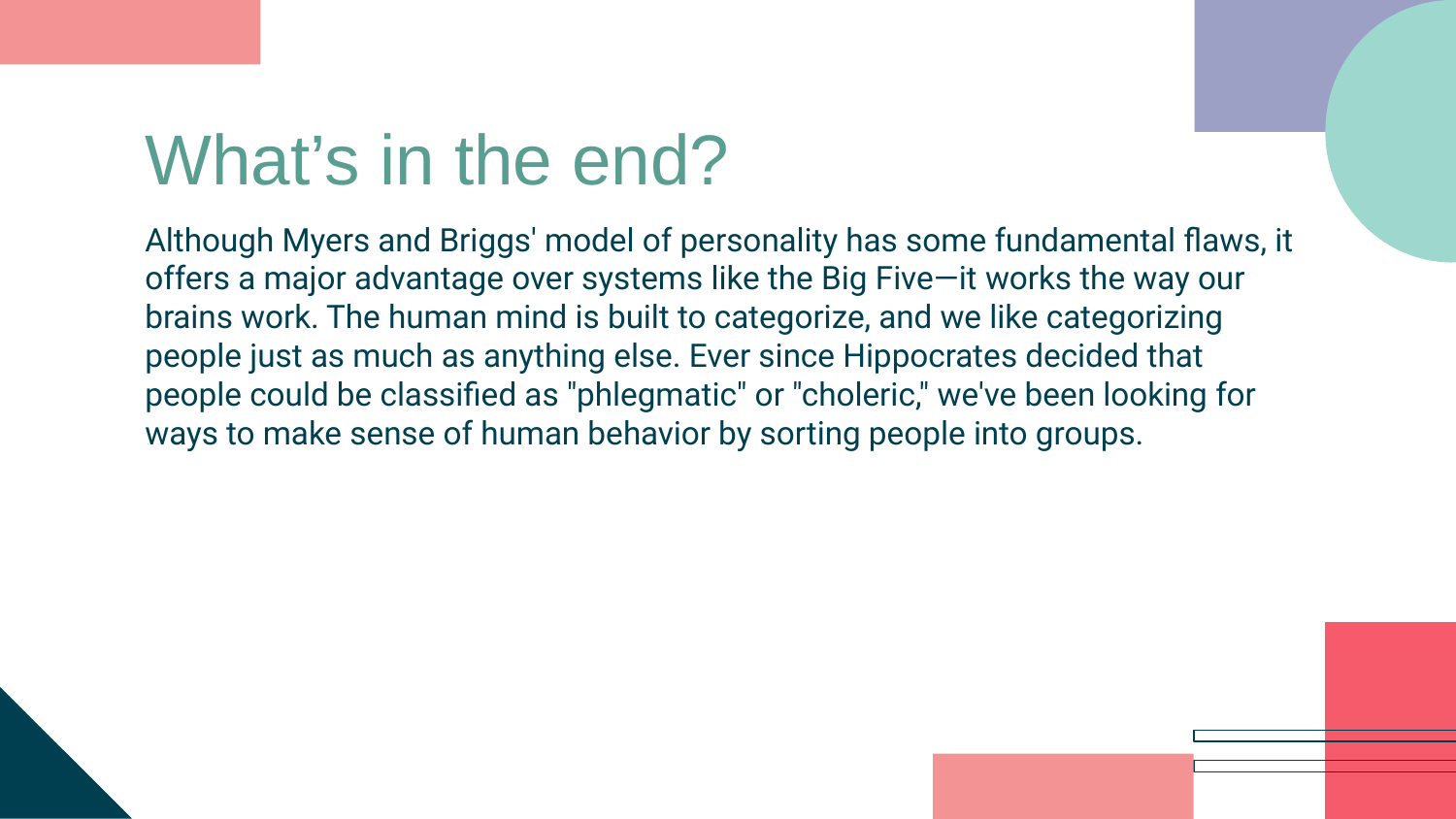

# What’s in the end?
Although Myers and Briggs' model of personality has some fundamental flaws, it offers a major advantage over systems like the Big Five—it works the way our brains work. The human mind is built to categorize, and we like categorizing people just as much as anything else. Ever since Hippocrates decided that people could be classified as "phlegmatic" or "choleric," we've been looking for ways to make sense of human behavior by sorting people into groups.